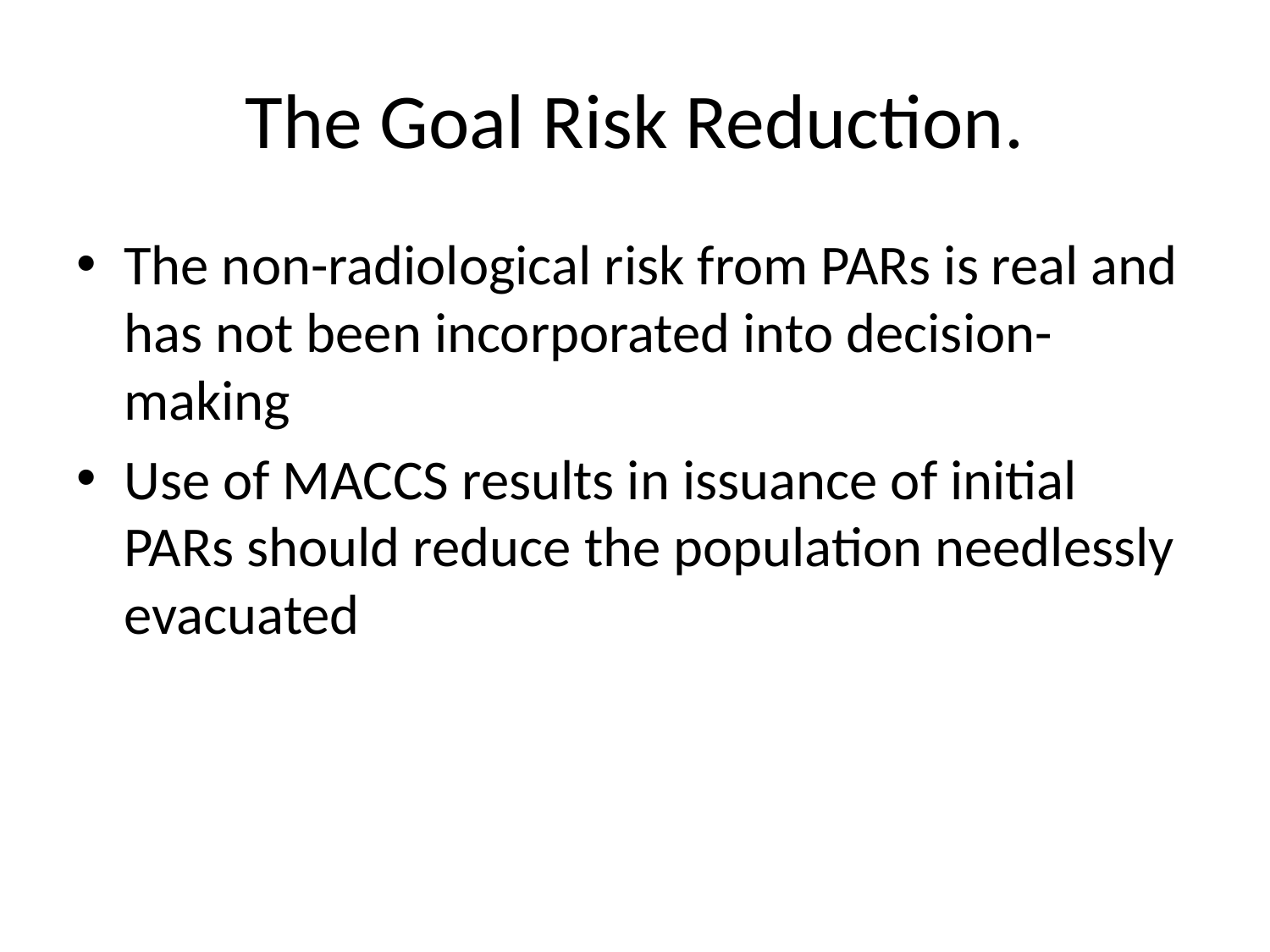

# The Goal Risk Reduction.
The non-radiological risk from PARs is real and has not been incorporated into decision-making
Use of MACCS results in issuance of initial PARs should reduce the population needlessly evacuated